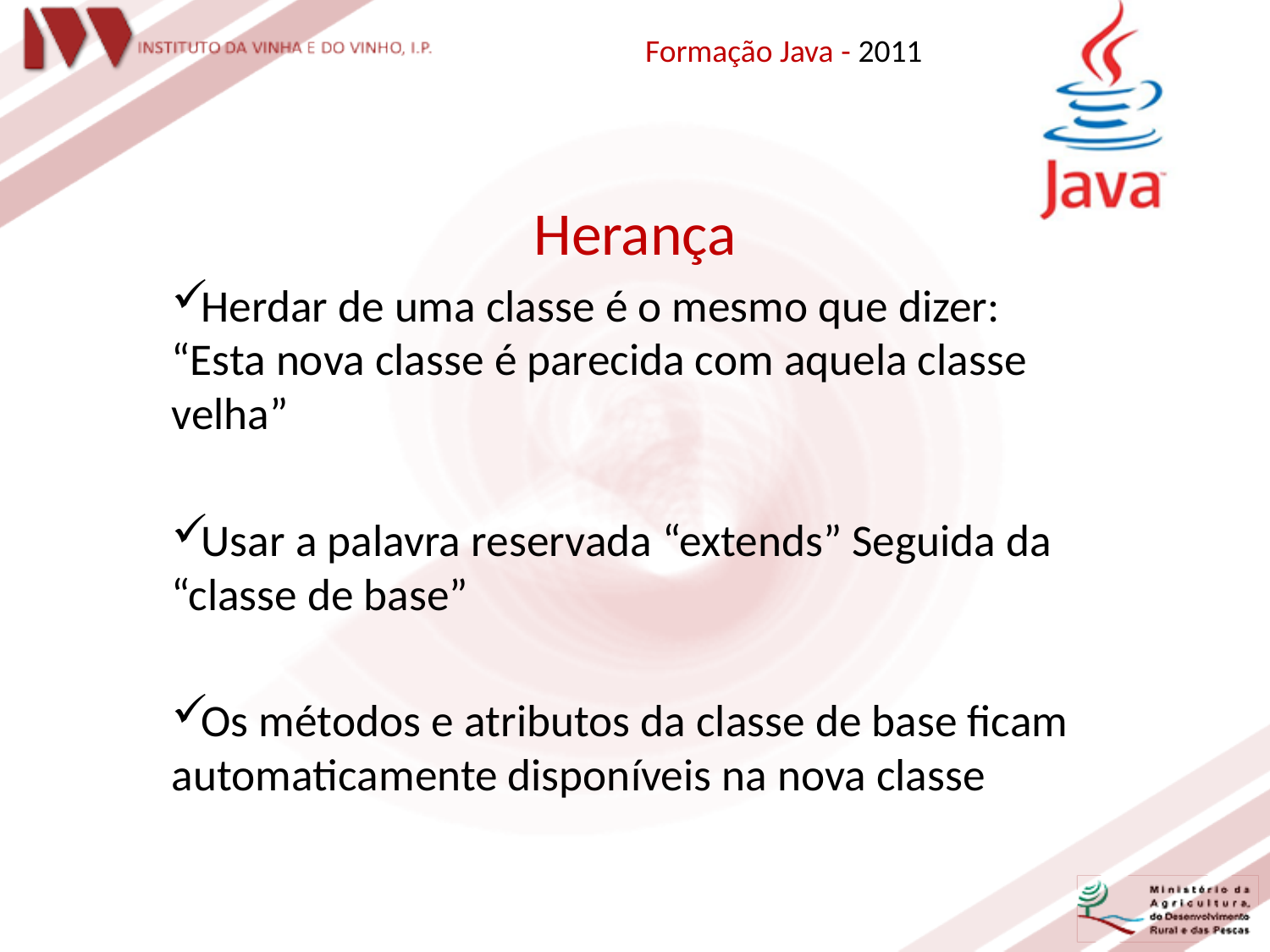

Formação Java - 2011
Herança
Herdar de uma classe é o mesmo que dizer: “Esta nova classe é parecida com aquela classe velha”

Usar a palavra reservada “extends” Seguida da “classe de base”

Os métodos e atributos da classe de base ficam automaticamente disponíveis na nova classe